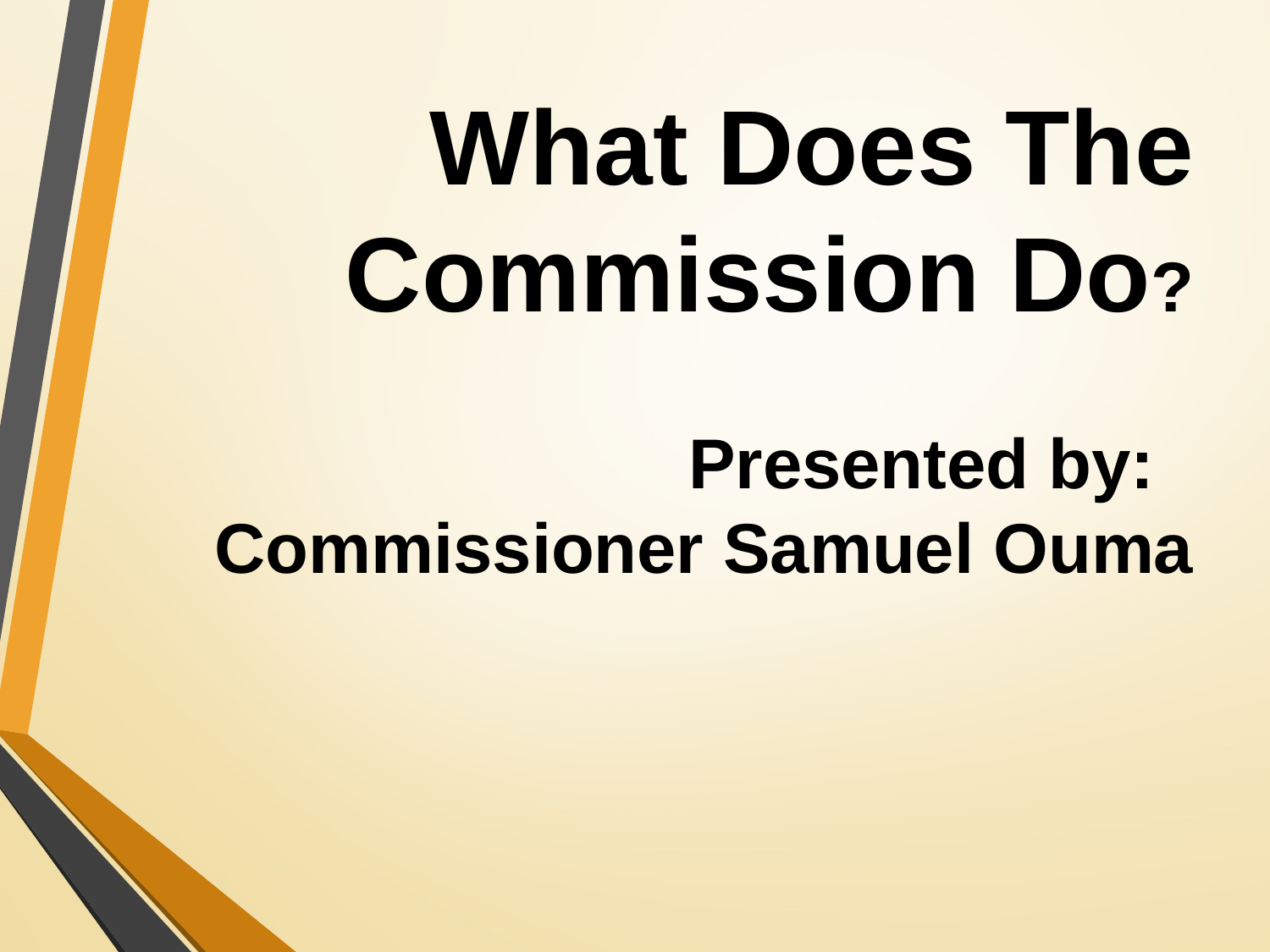

# What Does The Commission Do? Presented by: Commissioner Samuel Ouma